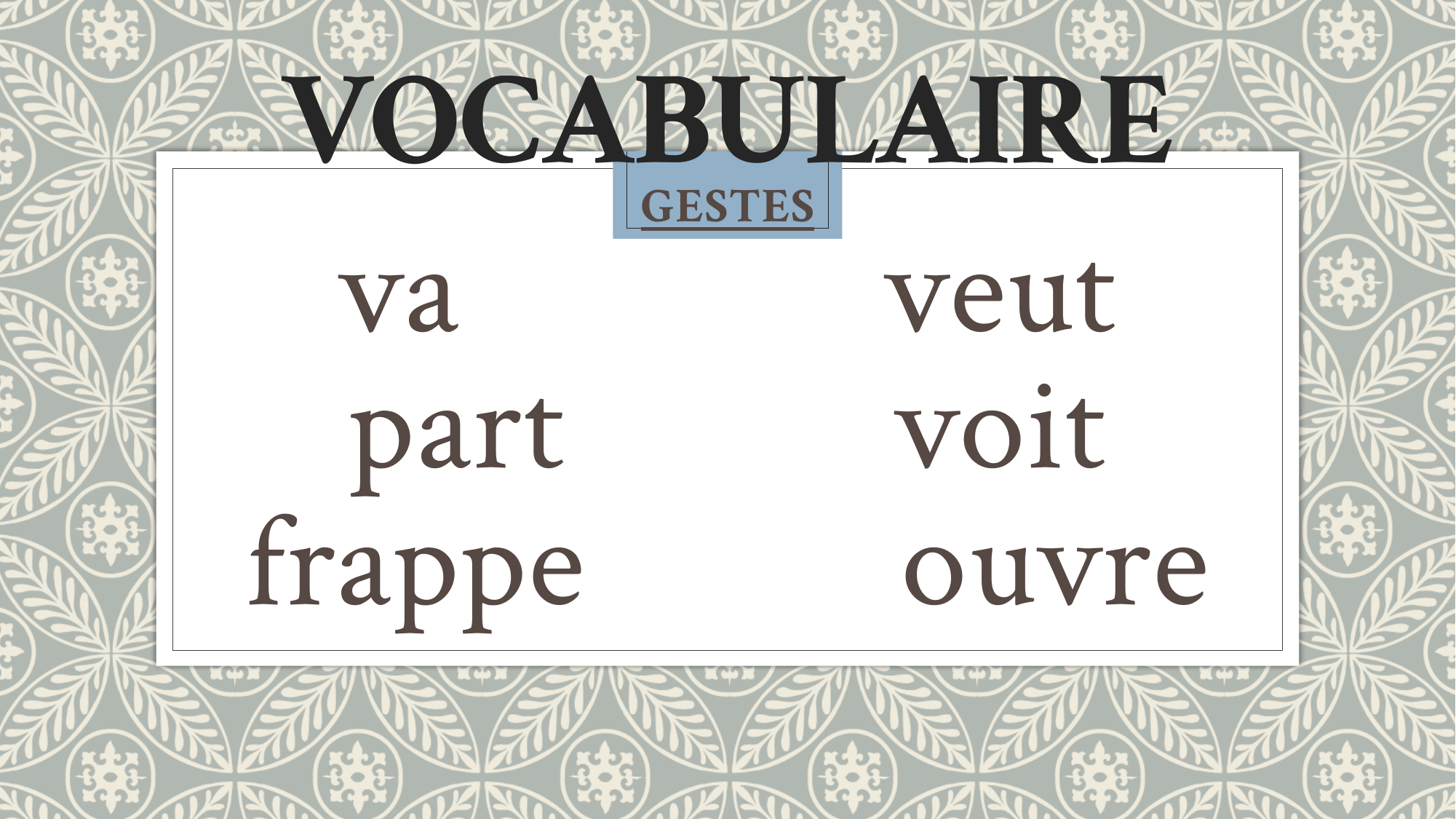

# VOCABULAIRE
GESTES

va				veut

part				voit

frappe			ouvre